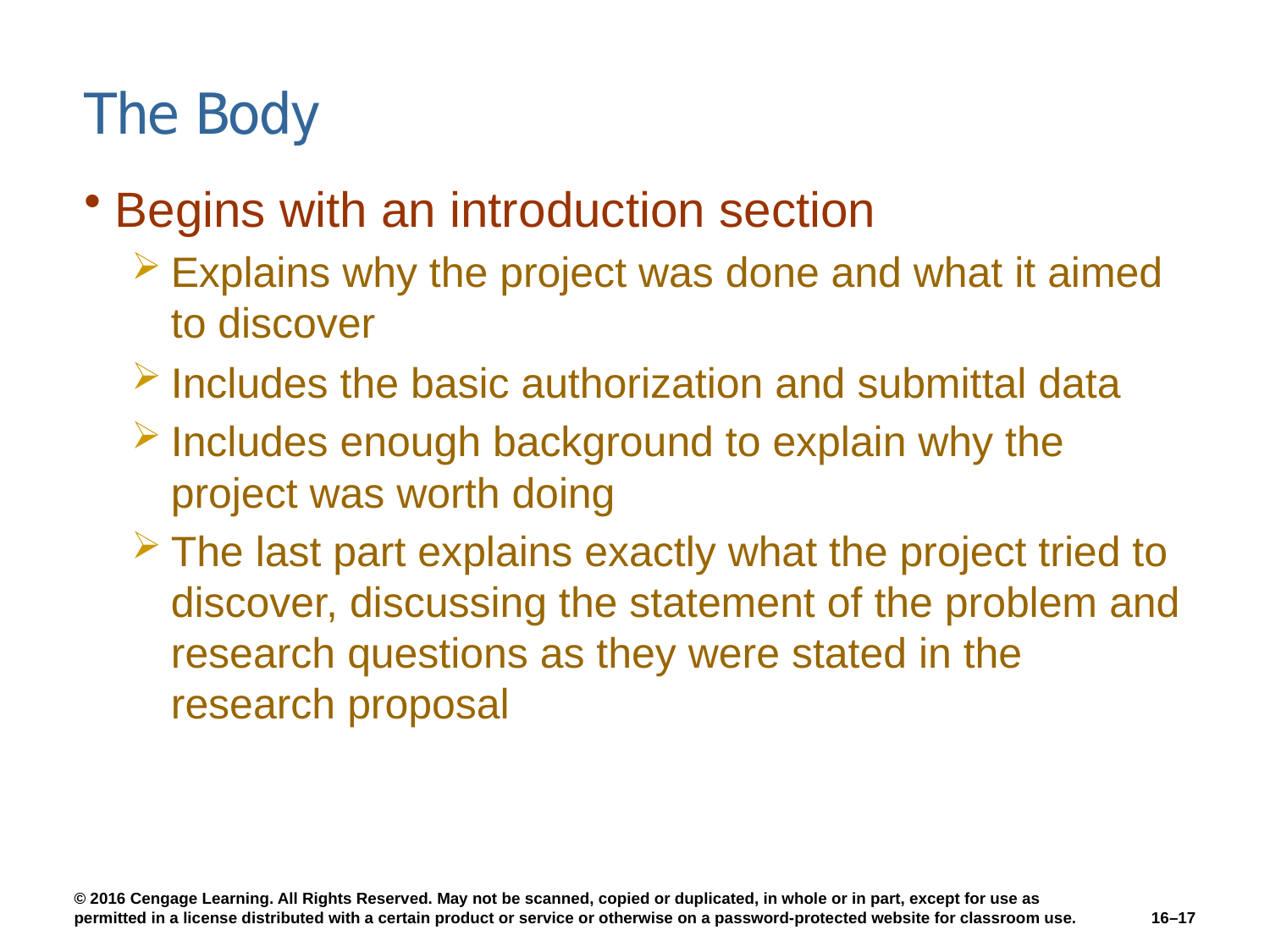

# The Body
Begins with an introduction section
Explains why the project was done and what it aimed to discover
Includes the basic authorization and submittal data
Includes enough background to explain why the project was worth doing
The last part explains exactly what the project tried to discover, discussing the statement of the problem and research questions as they were stated in the research proposal

16–17
© 2016 Cengage Learning. All Rights Reserved. May not be scanned, copied or duplicated, in whole or in part, except for use as permitted in a license distributed with a certain product or service or otherwise on a password-protected website for classroom use.